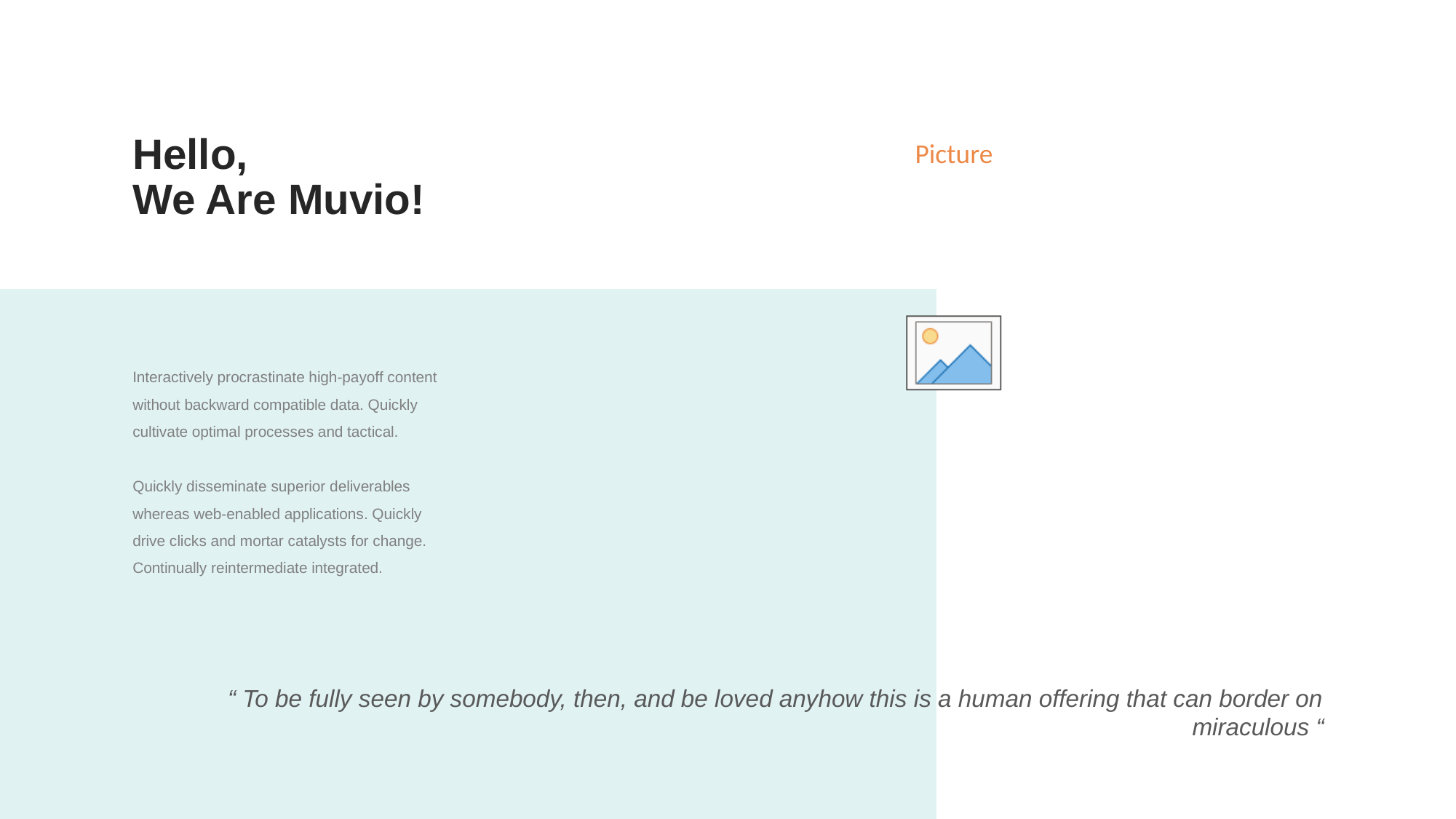

Hello,
We Are Muvio!

Interactively procrastinate high-payoff content without backward compatible data. Quickly cultivate optimal processes and tactical.

Quickly disseminate superior deliverables whereas web-enabled applications. Quickly drive clicks and mortar catalysts for change. Continually reintermediate integrated.
“ To be fully seen by somebody, then, and be loved anyhow this is a human offering that can border on miraculous “